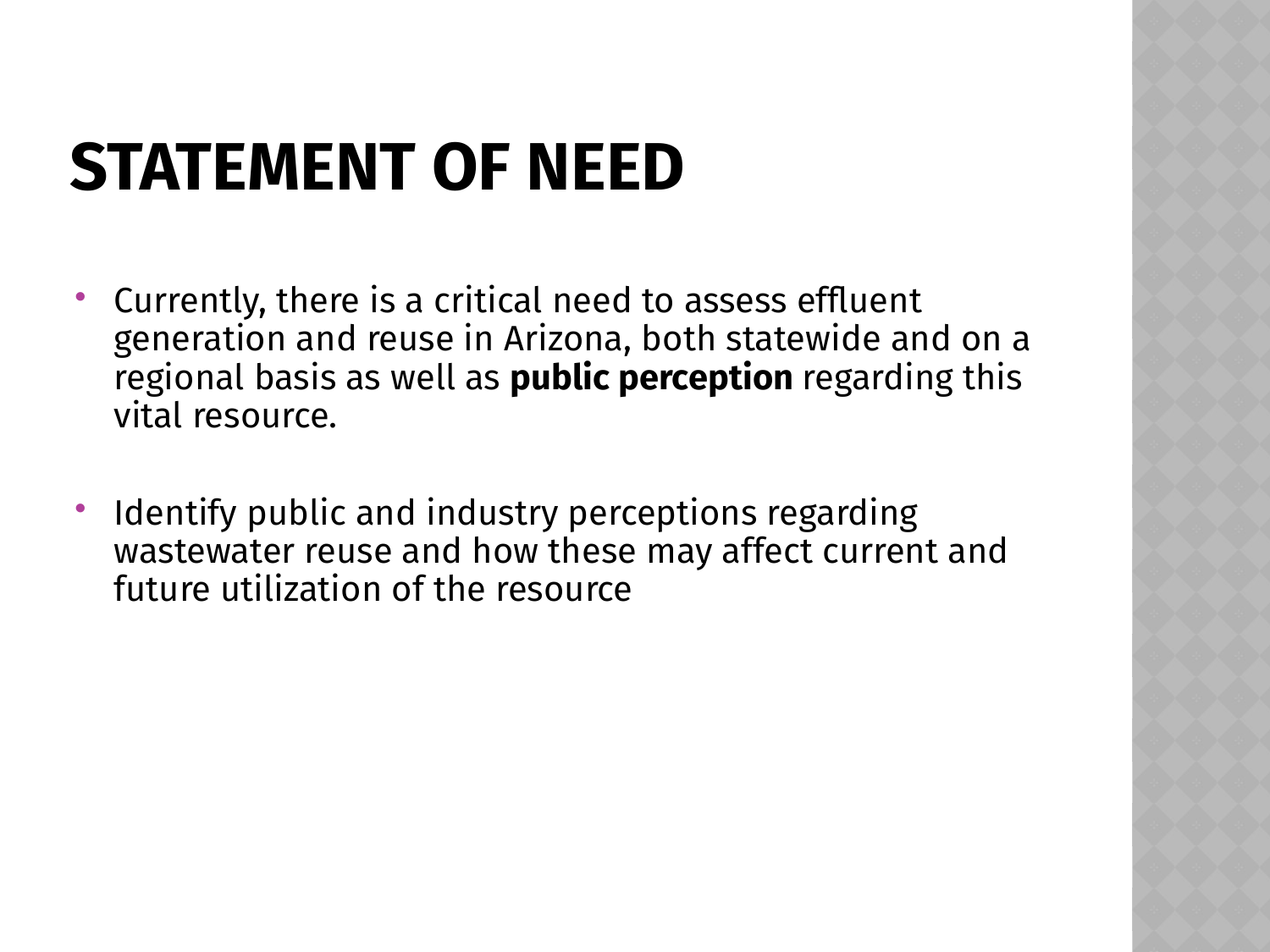

# Statement of Need

Currently, there is a critical need to assess effluent generation and reuse in Arizona, both statewide and on a regional basis as well as public perception regarding this vital resource.

Identify public and industry perceptions regarding wastewater reuse and how these may affect current and future utilization of the resource